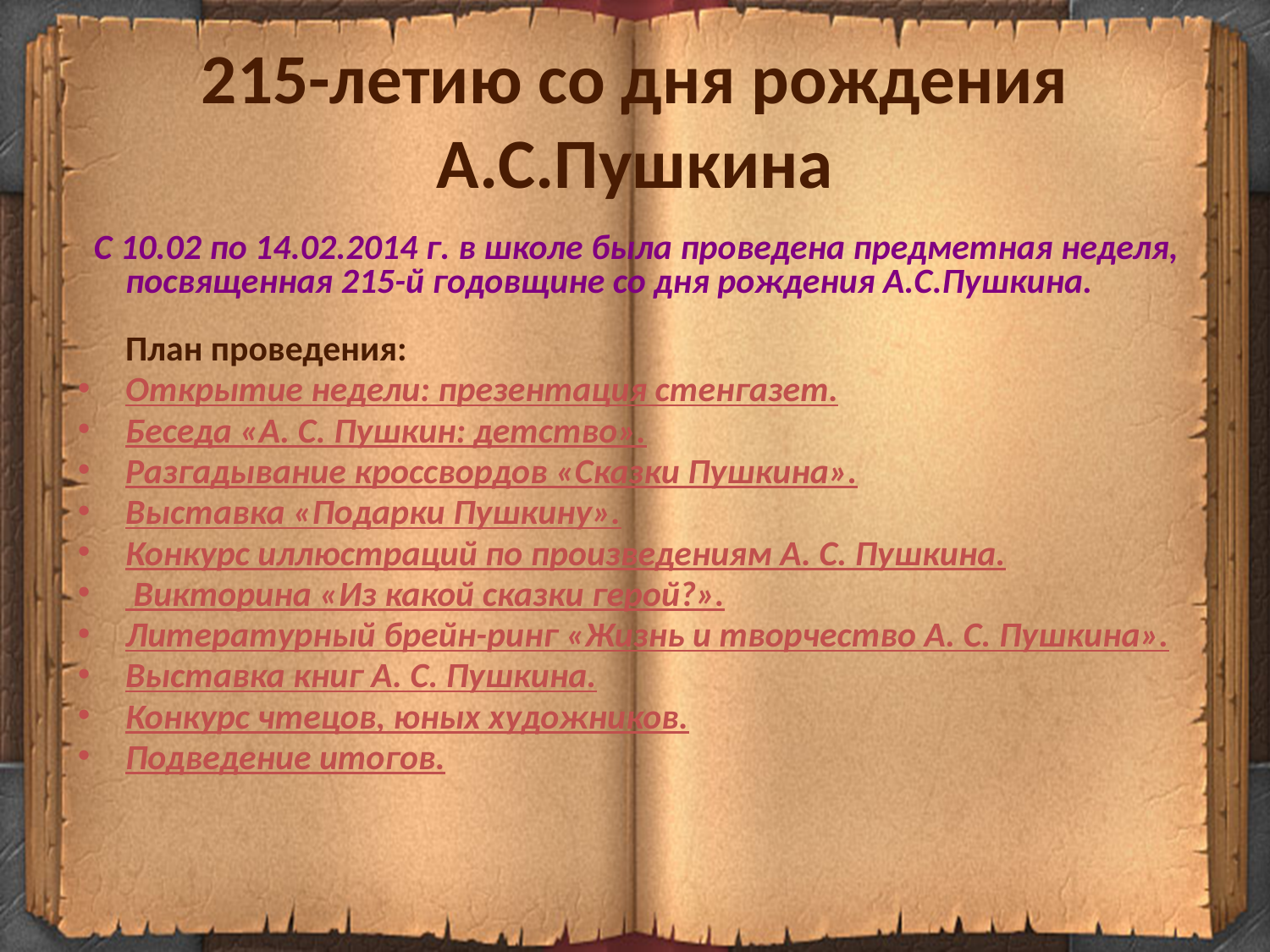

# 215-летию со дня рождения А.С.Пушкина
  С 10.02 по 14.02.2014 г. в школе была проведена предметная неделя, посвященная 215-й годовщине со дня рождения А.С.Пушкина.
План проведения:
Открытие недели: презентация стенгазет.
Беседа «А. С. Пушкин: детство».
Разгадывание кроссвордов «Сказки Пушкина».
Выставка «Подарки Пушкину».
Конкурс иллюстраций по произведениям А. С. Пушкина.
 Викторина «Из какой сказки герой?».
Литературный брейн-ринг «Жизнь и творчество А. С. Пушкина».
Выставка книг А. С. Пушкина.
Конкурс чтецов, юных художников.
Подведение итогов.